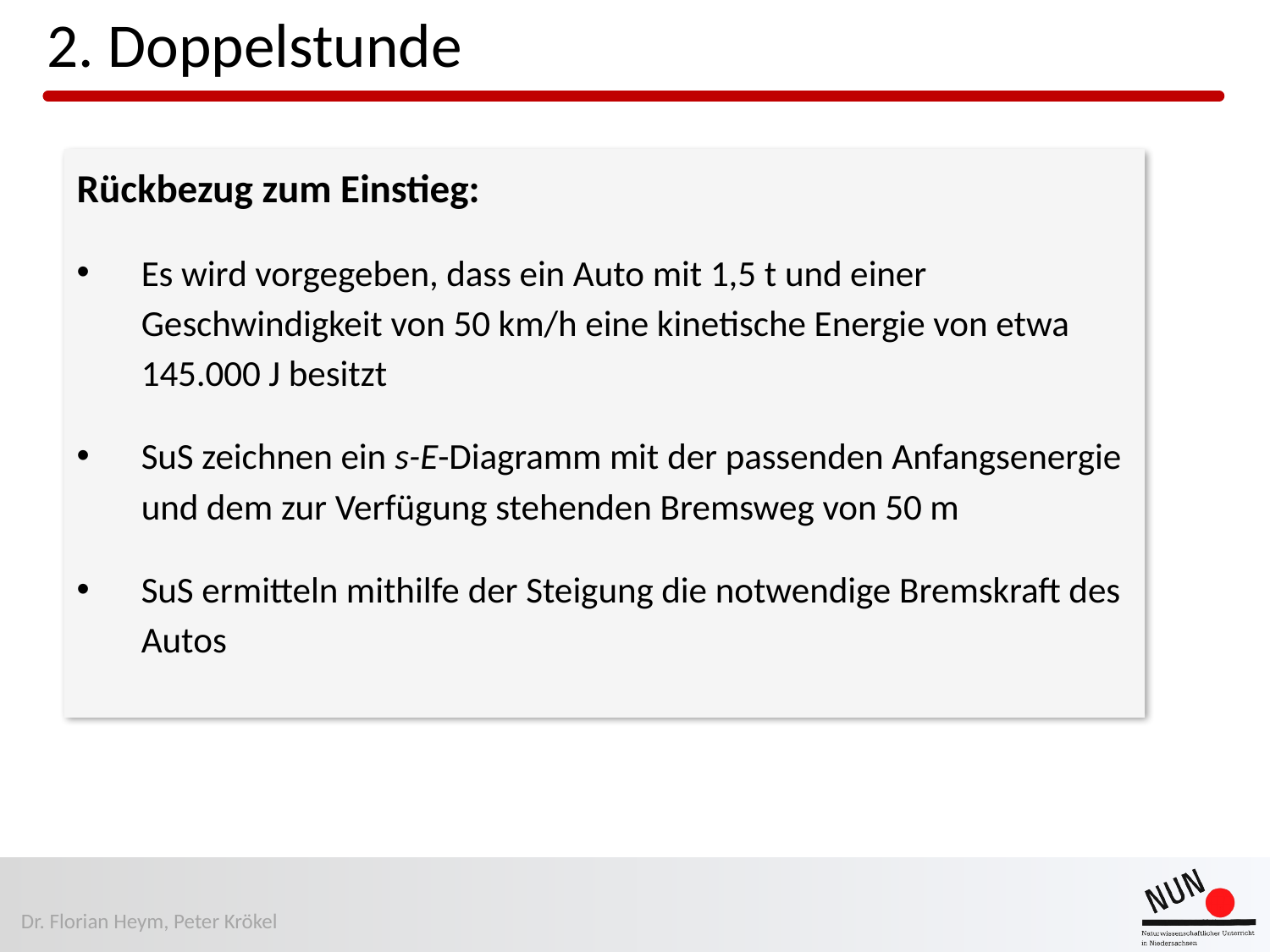

# 2. Doppelstunde
Rückbezug zum Einstieg:
Es wird vorgegeben, dass ein Auto mit 1,5 t und einer Geschwindigkeit von 50 km/h eine kinetische Energie von etwa 145.000 J besitzt
SuS zeichnen ein s-E-Diagramm mit der passenden Anfangsenergie und dem zur Verfügung stehenden Bremsweg von 50 m
SuS ermitteln mithilfe der Steigung die notwendige Bremskraft des Autos